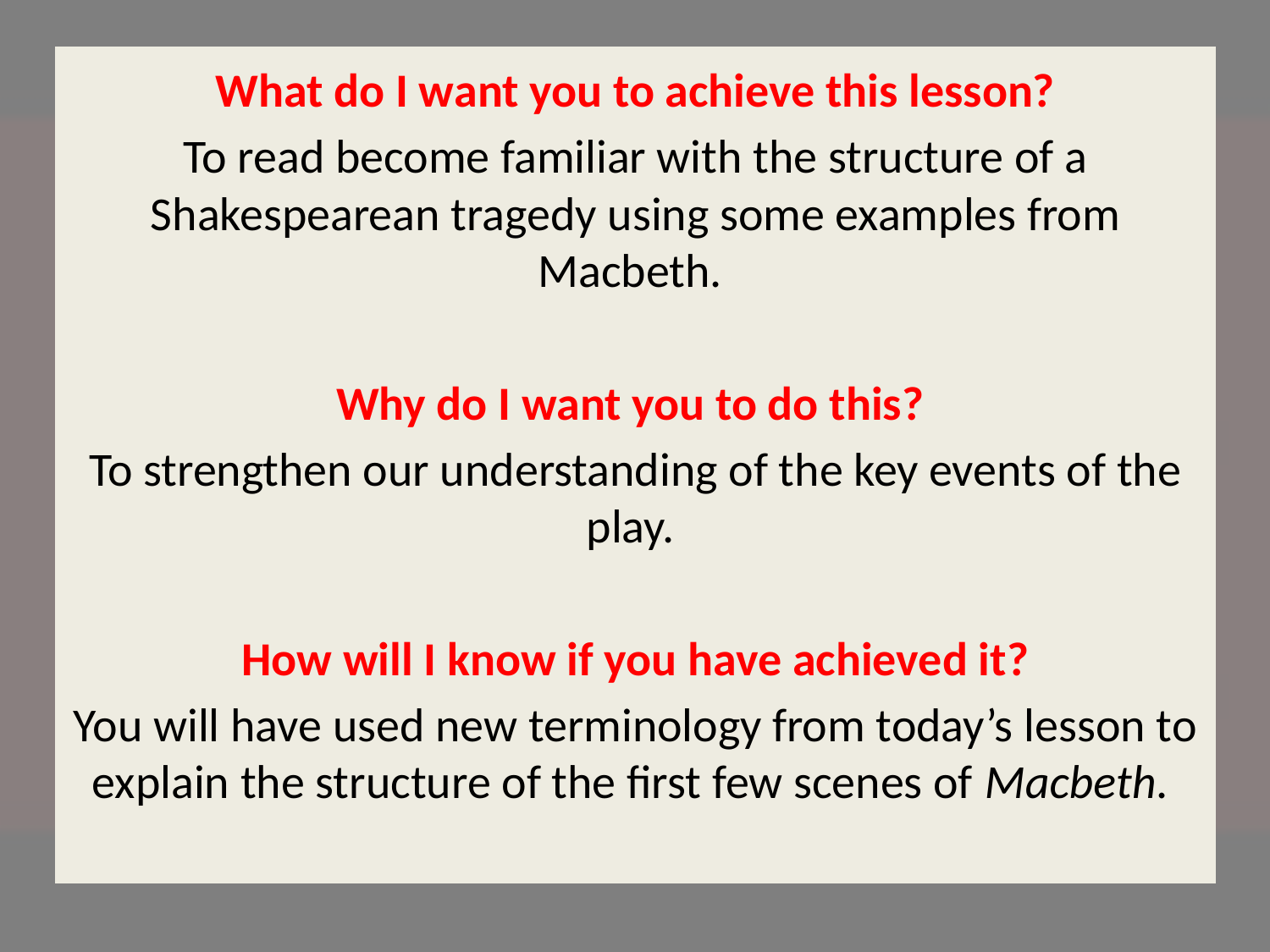

What do I want you to achieve this lesson?
To read become familiar with the structure of a Shakespearean tragedy using some examples from Macbeth.

Why do I want you to do this?
To strengthen our understanding of the key events of the play.

How will I know if you have achieved it?
You will have used new terminology from today’s lesson to explain the structure of the first few scenes of Macbeth.